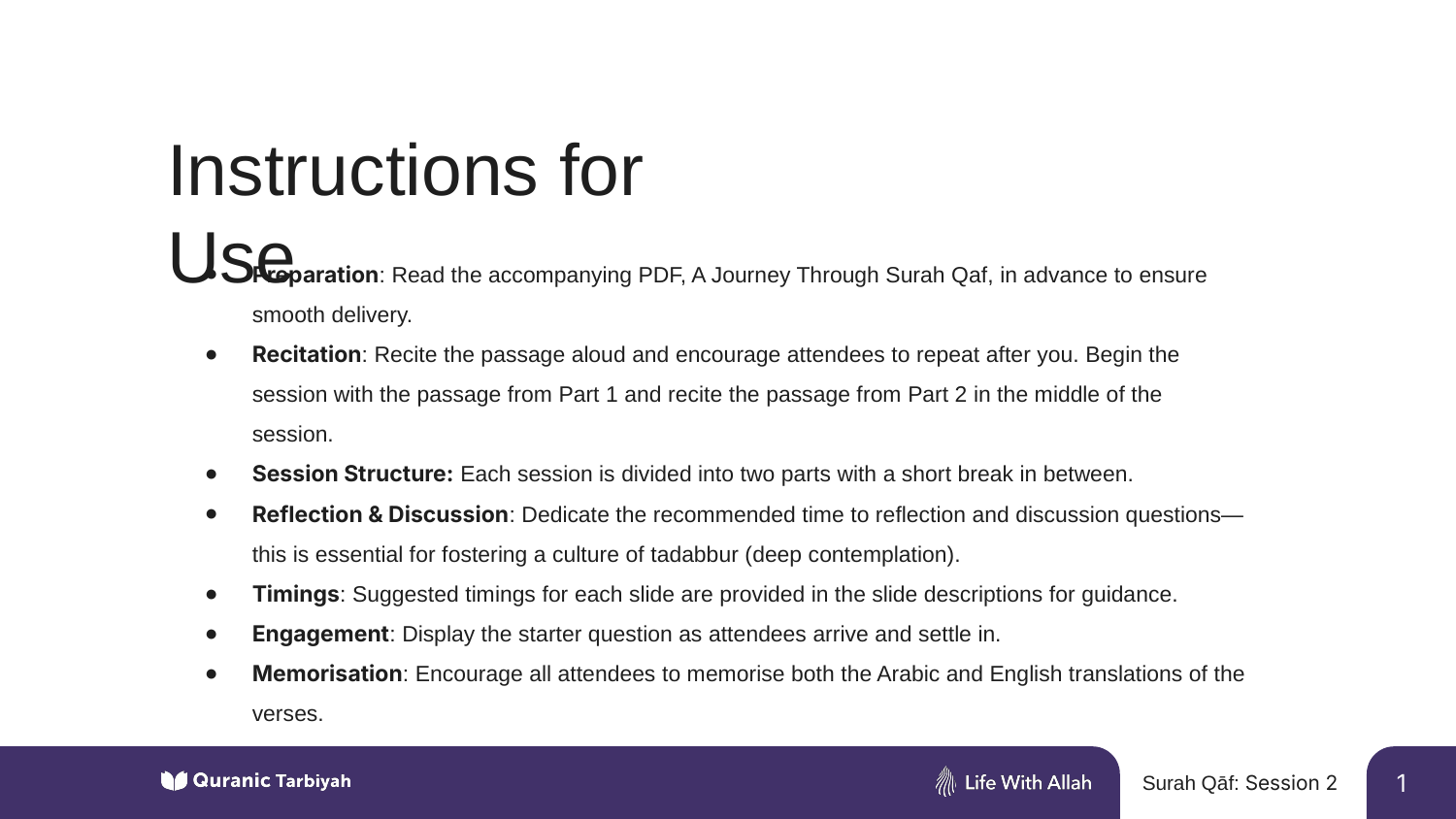

Instructions for Use
Preparation: Read the accompanying PDF, A Journey Through Surah Qaf, in advance to ensure smooth delivery.
Recitation: Recite the passage aloud and encourage attendees to repeat after you. Begin the session with the passage from Part 1 and recite the passage from Part 2 in the middle of the session.
Session Structure: Each session is divided into two parts with a short break in between.
Reflection & Discussion: Dedicate the recommended time to reflection and discussion questions—this is essential for fostering a culture of tadabbur (deep contemplation).
Timings: Suggested timings for each slide are provided in the slide descriptions for guidance.
Engagement: Display the starter question as attendees arrive and settle in.
Memorisation: Encourage all attendees to memorise both the Arabic and English translations of the verses.